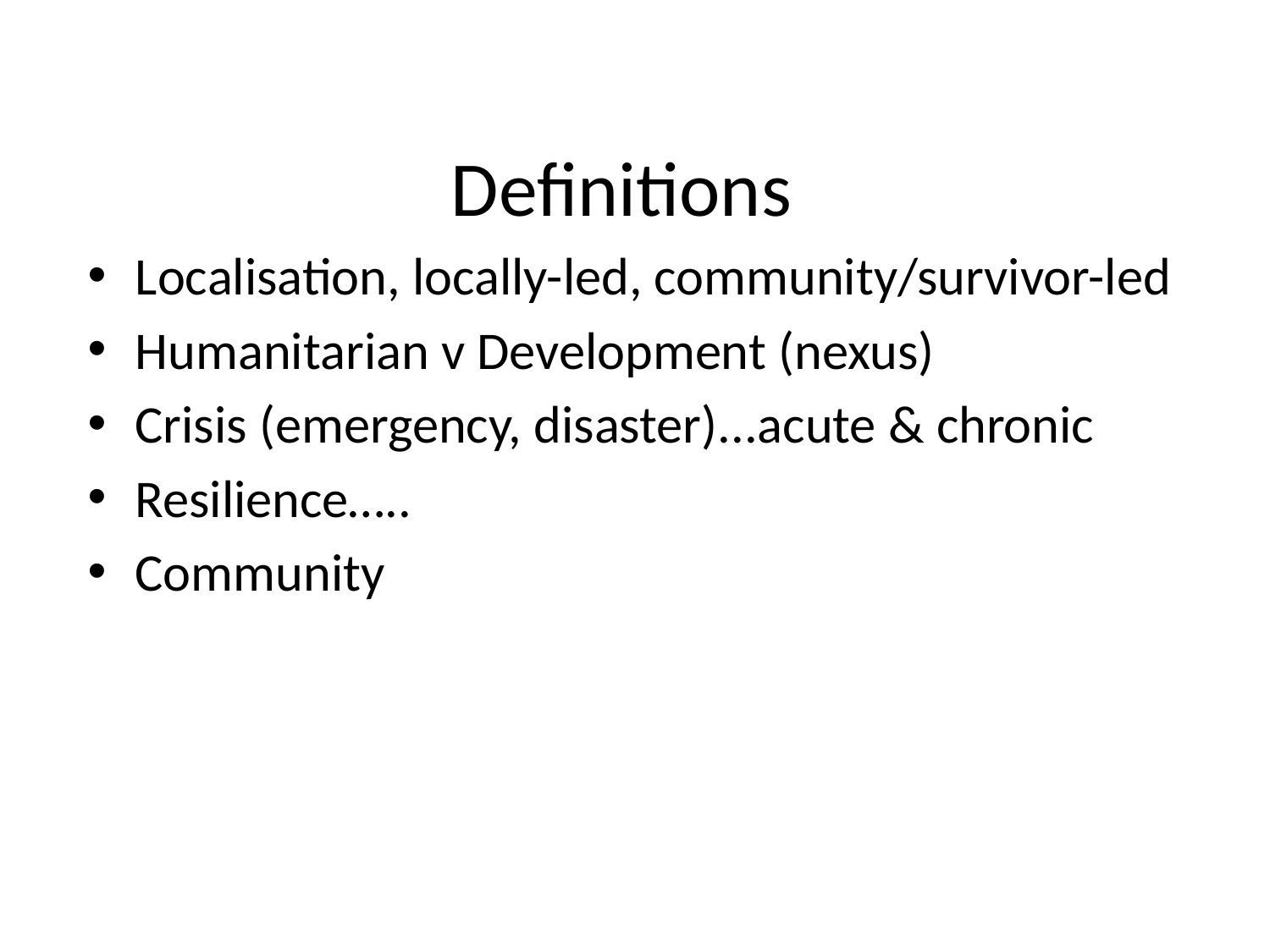

# Definitions
Localisation, locally-led, community/survivor-led
Humanitarian v Development (nexus)
Crisis (emergency, disaster)...acute & chronic
Resilience…..
Community